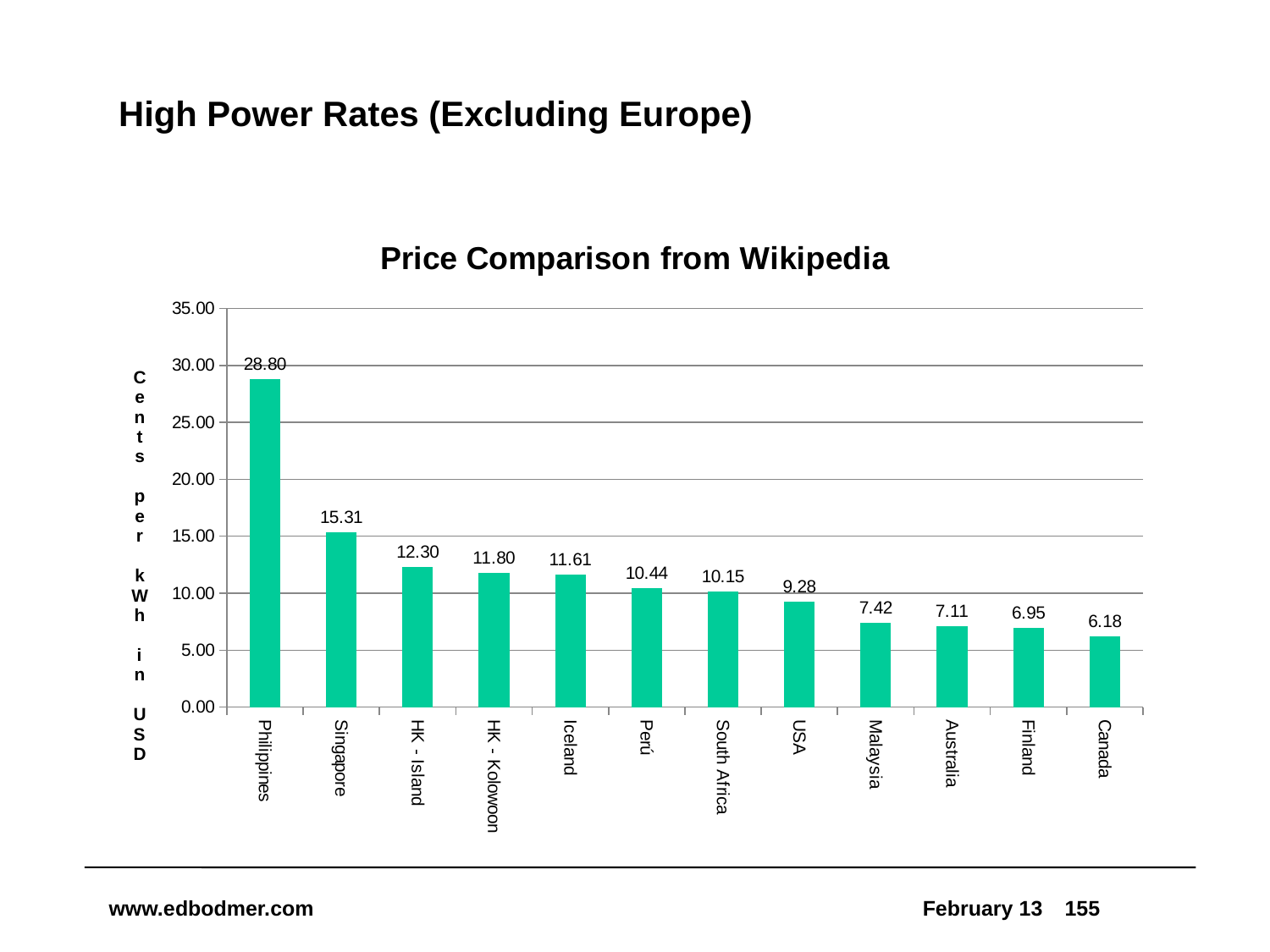

# High Power Rates (Excluding Europe)

### Chart: Price Comparison from Wikipedia

| Category | US cents/1kWh |
|---|---|
| Philippines | 28.8 |
| Singapore | 15.31 |
| HK - Island | 12.3 |
| HK - Kolowoon | 11.8 |
| Iceland | 11.61 |
| Perú | 10.44 |
| South Africa | 10.15 |
| USA | 9.280000000000001 |
| Malaysia | 7.42 |
| Australia | 7.1099999999999985 |
| Finland | 6.95 |
| Canada | 6.18 |